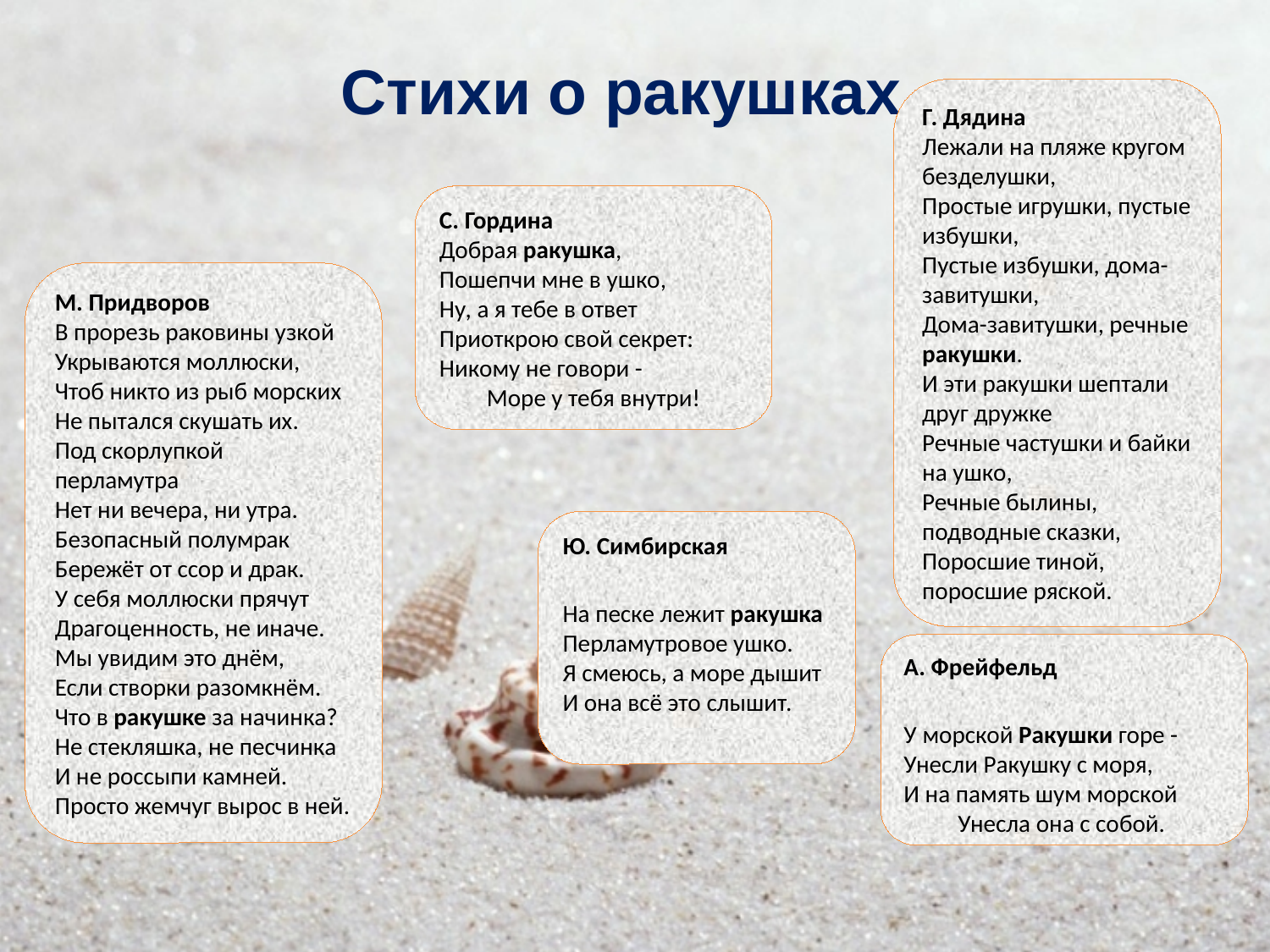

Стихи о ракушках
Г. Дядина
Лежали на пляже кругом безделушки,
Простые игрушки, пустые избушки,
Пустые избушки, дома-завитушки,
Дома-завитушки, речные ракушки.
И эти ракушки шептали друг дружке
Речные частушки и байки на ушко,
Речные былины, подводные сказки,
Поросшие тиной, поросшие ряской.
С. Гордина
Добрая ракушка,
Пошепчи мне в ушко,
Ну, а я тебе в ответ
Приоткрою свой секрет:
Никому не говори -
Море у тебя внутри!
М. Придворов
В прорезь раковины узкой
Укрываются моллюски,
Чтоб никто из рыб морских
Не пытался скушать их.
Под скорлупкой перламутра
Нет ни вечера, ни утра.
Безопасный полумрак
Бережёт от ссор и драк.
У себя моллюски прячут
Драгоценность, не иначе.
Мы увидим это днём,
Если створки разомкнём.
Что в ракушке за начинка?
Не стекляшка, не песчинка
И не россыпи камней.
Просто жемчуг вырос в ней.
Ю. Симбирская

На песке лежит ракушка
Перламутровое ушко.
Я смеюсь, а море дышит
И она всё это слышит.

А. Фрейфельд

У морской Ракушки горе -
Унесли Ракушку с моря,
И на память шум морской
Унесла она с собой.